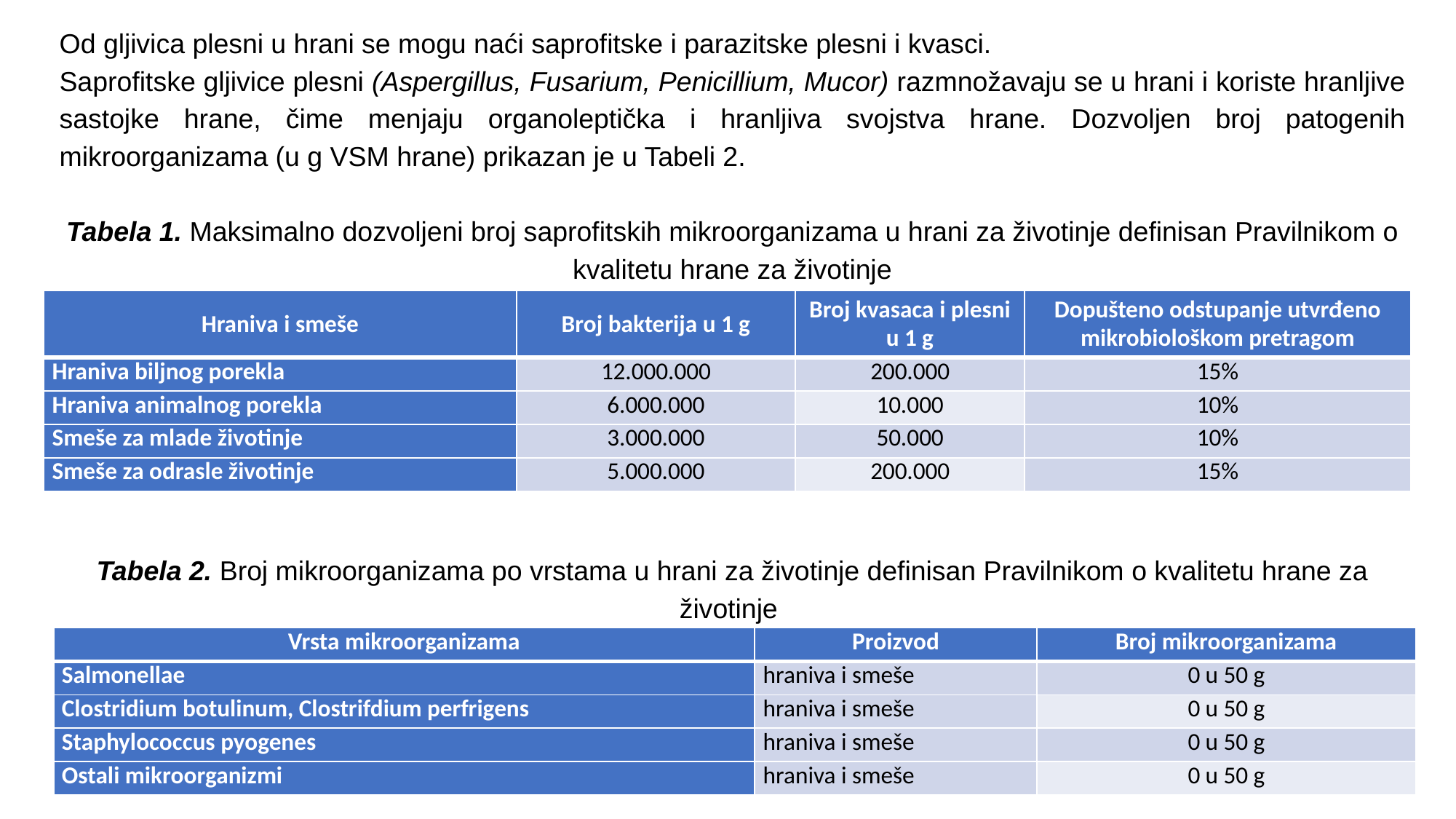

Od gljivica plesni u hrani se mogu naći saprofitske i parazitske plesni i kvasci.
Saprofitske gljivice plesni (Aspergillus, Fusarium, Penicillium, Mucor) razmnožavaju se u hrani i koriste hranljive sastojke hrane, čime menjaju organoleptička i hranljiva svojstva hrane. Dozvoljen broj patogenih mikroorganizama (u g VSM hrane) prikazan je u Tabeli 2.

Tabela 1. Maksimalno dozvoljeni broj saprofitskih mikroorganizama u hrani za životinje definisan Pravilnikom o kvalitetu hrane za životinje
| Hraniva i smeše | Broj bakterija u 1 g | Broj kvasaca i plesni u 1 g | Dopušteno odstupanje utvrđeno mikrobiološkom pretragom |
| --- | --- | --- | --- |
| Hraniva biljnog porekla | 12.000.000 | 200.000 | 15% |
| Hraniva animalnog porekla | 6.000.000 | 10.000 | 10% |
| Smeše za mlade životinje | 3.000.000 | 50.000 | 10% |
| Smeše za odrasle životinje | 5.000.000 | 200.000 | 15% |
Tabela 2. Broj mikroorganizama po vrstama u hrani za životinje definisan Pravilnikom o kvalitetu hrane za životinje
| Vrsta mikroorganizama | Proizvod | Broj mikroorganizama |
| --- | --- | --- |
| Salmonellae | hraniva i smeše | 0 u 50 g |
| Clostridium botulinum, Clostrifdium perfrigens | hraniva i smeše | 0 u 50 g |
| Staphylococcus pyogenes | hraniva i smeše | 0 u 50 g |
| Ostali mikroorganizmi | hraniva i smeše | 0 u 50 g |